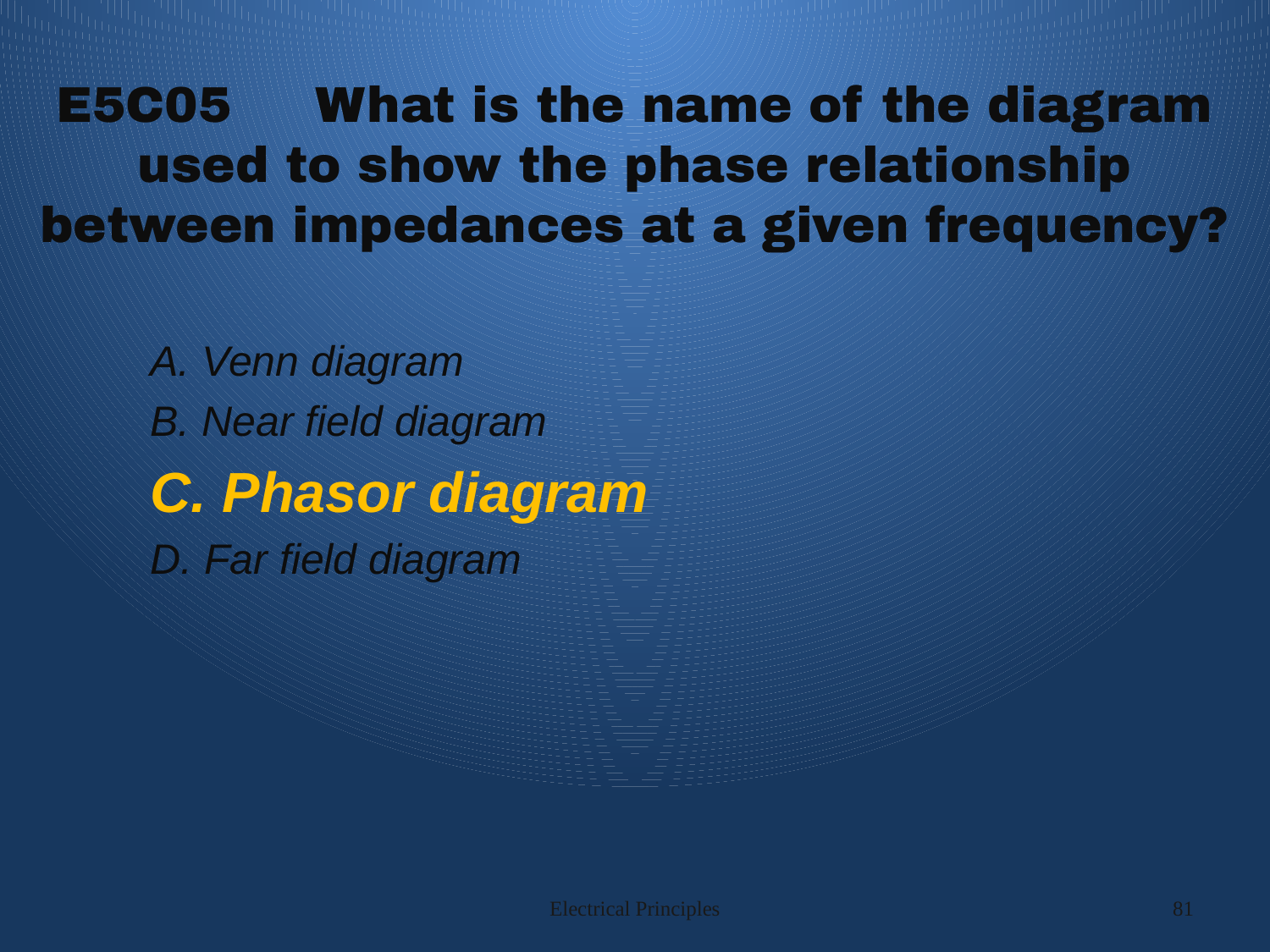

# E5C05     What is the name of the diagram used to show the phase relationship between impedances at a given frequency?
A. Venn diagram
B. Near field diagram
C. Phasor diagram
D. Far field diagram
Electrical Principles
81